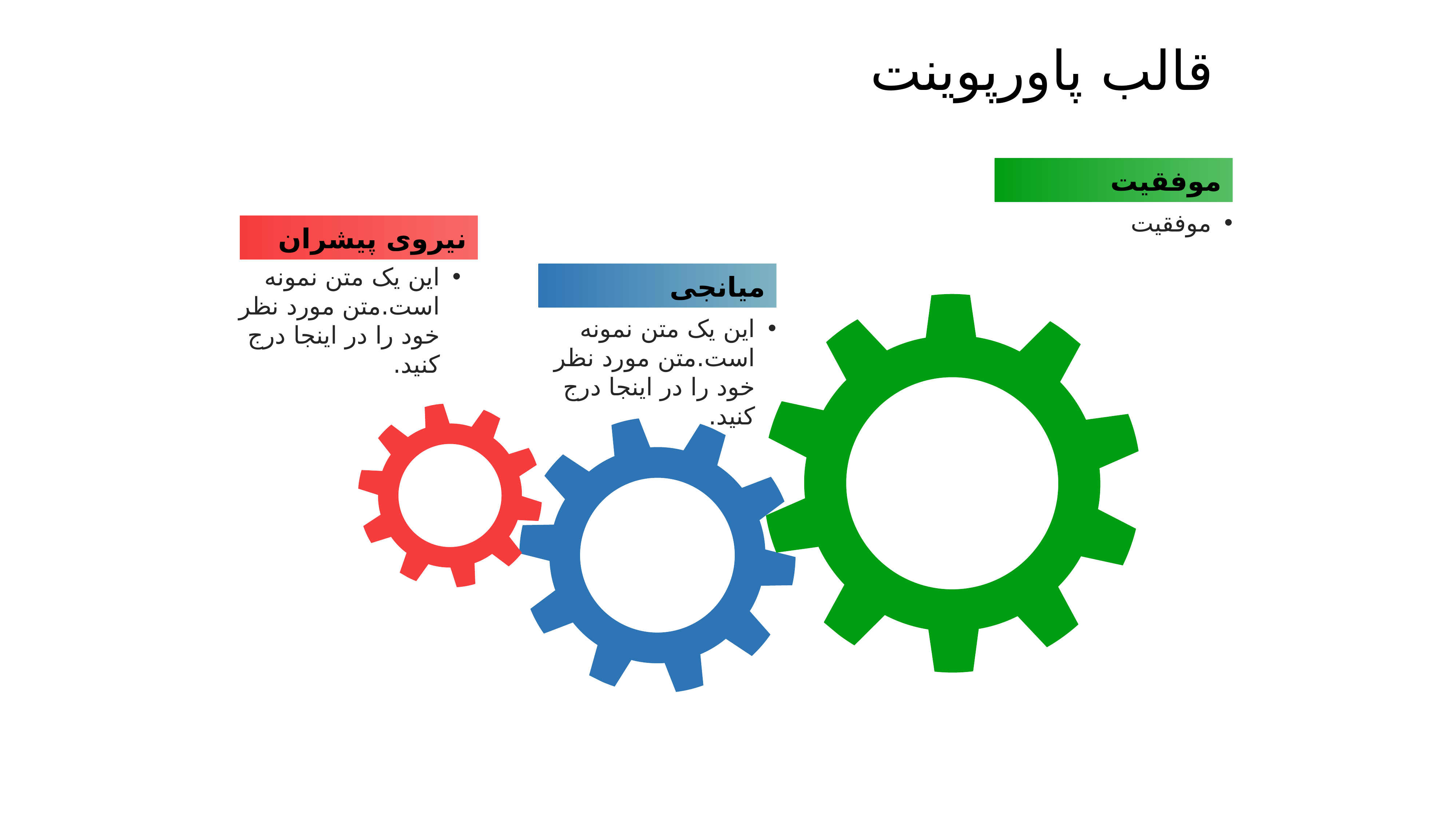

# قالب پاورپوینت
موفقیت
موفقیت
نیروی پیشران
این یک متن نمونه است.متن مورد نظر خود را در اینجا درج کنید.
میانجی
این یک متن نمونه است.متن مورد نظر خود را در اینجا درج کنید.